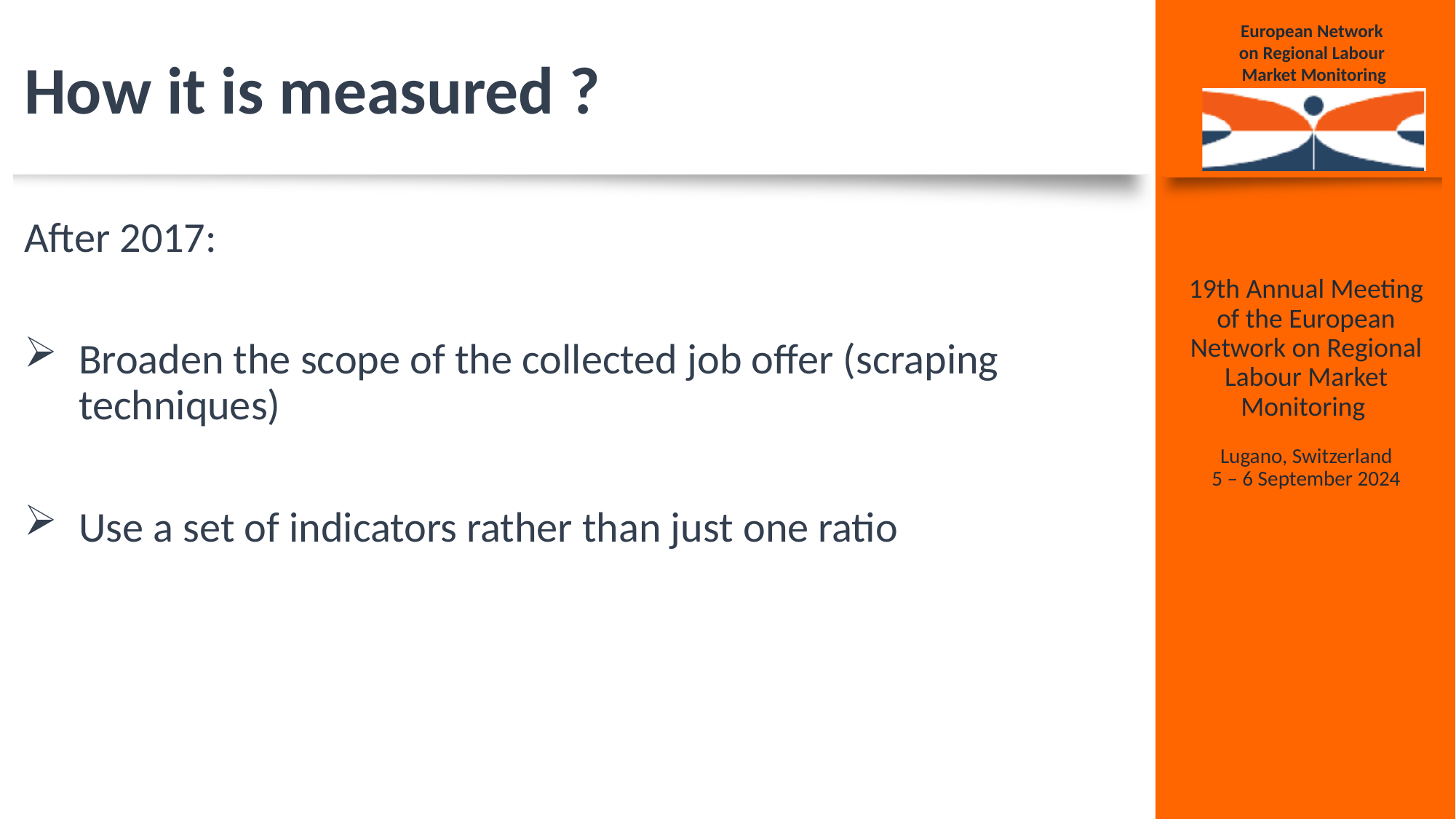

# How it is measured ?
After 2017:

Broaden the scope of the collected job offer (scraping techniques)

Use a set of indicators rather than just one ratio